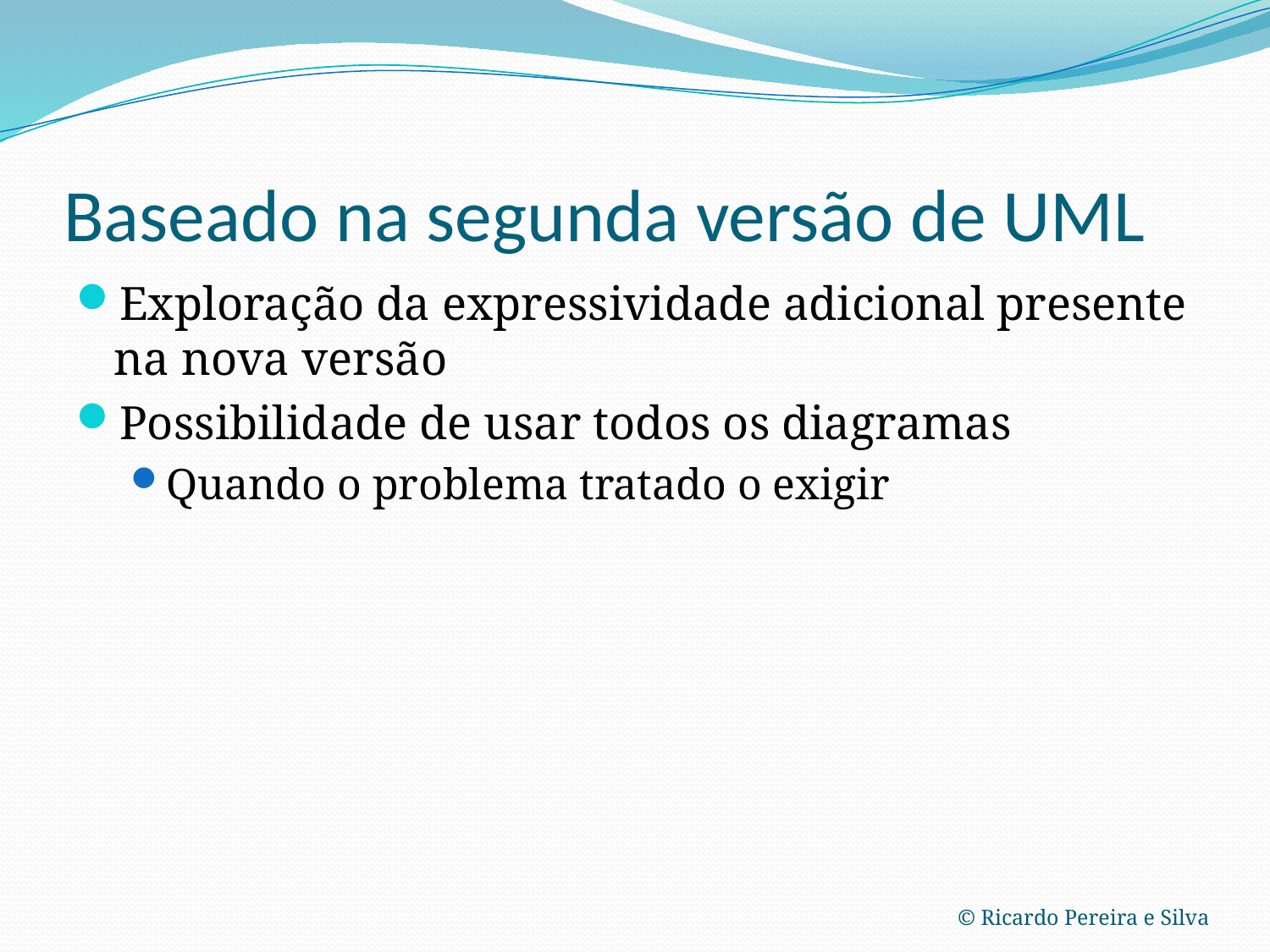

# Baseado na segunda versão de UML
Exploração da expressividade adicional presente na nova versão
Possibilidade de usar todos os diagramas
Quando o problema tratado o exigir
© Ricardo Pereira e Silva